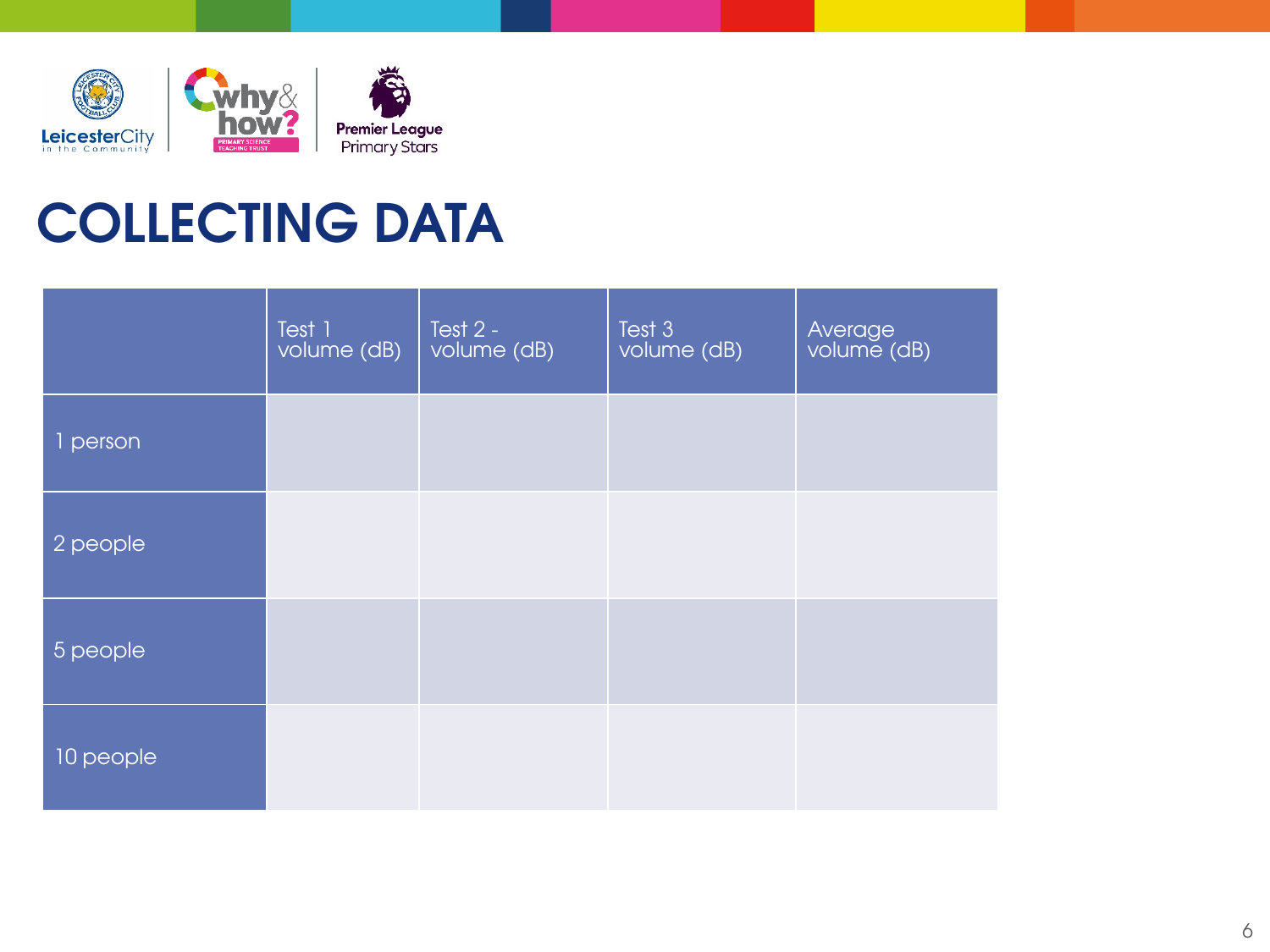

COLLECTING DATA
|  | Test 1 volume (dB) | Test 2 - volume (dB) | Test 3 volume (dB) | Average volume (dB) |
| --- | --- | --- | --- | --- |
| 1 person |  |  |  |  |
| 2 people |  |  |  |  |
| 5 people |  |  |  |  |
| 10 people |  |  |  |  |
6